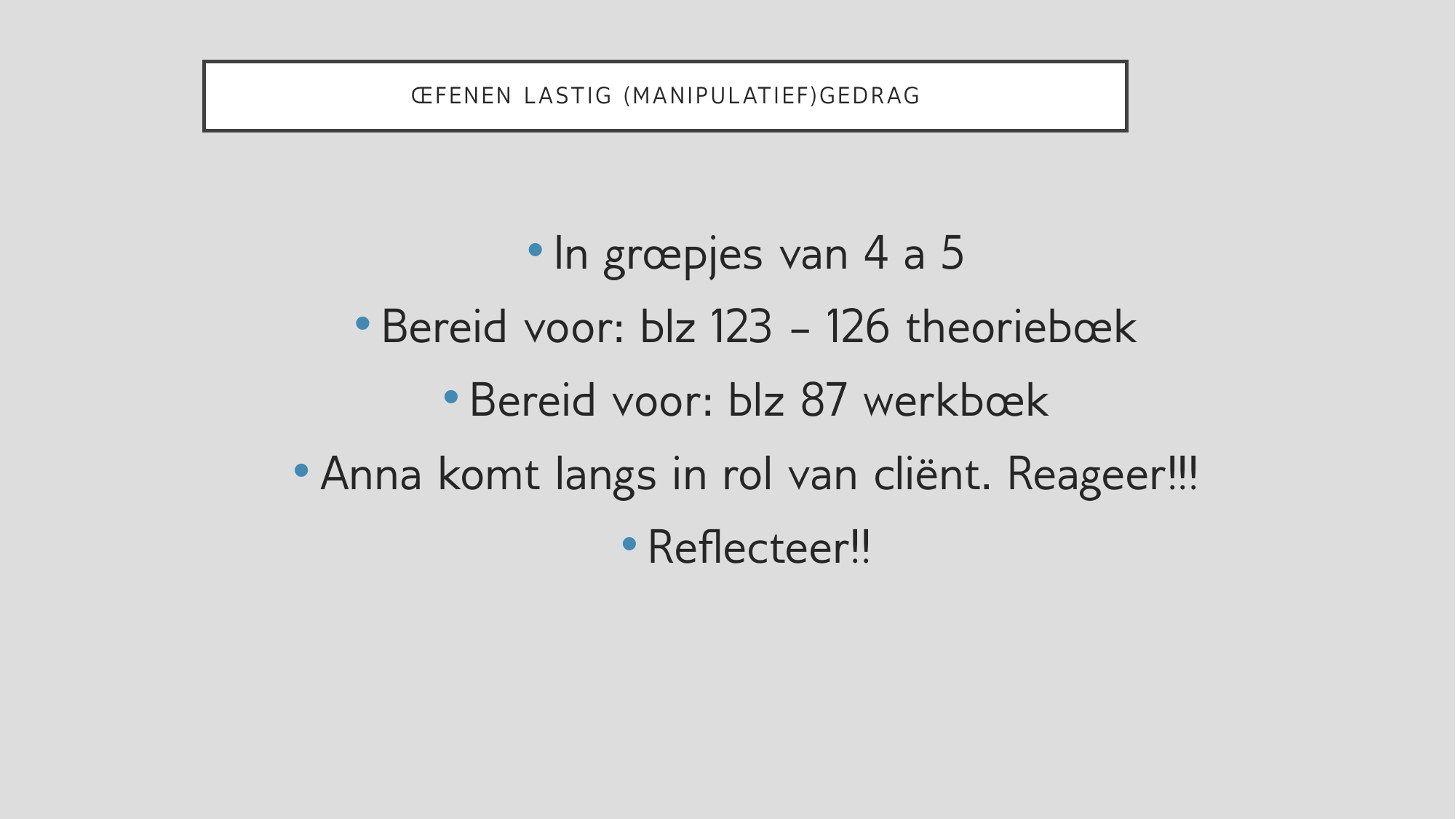

# Oefenen lastig (manipulatief)gedrag
In groepjes van 4 a 5
Bereid voor: blz 123 – 126 theorieboek
Bereid voor: blz 87 werkboek
Anna komt langs in rol van cliënt. Reageer!!!
Reflecteer!!